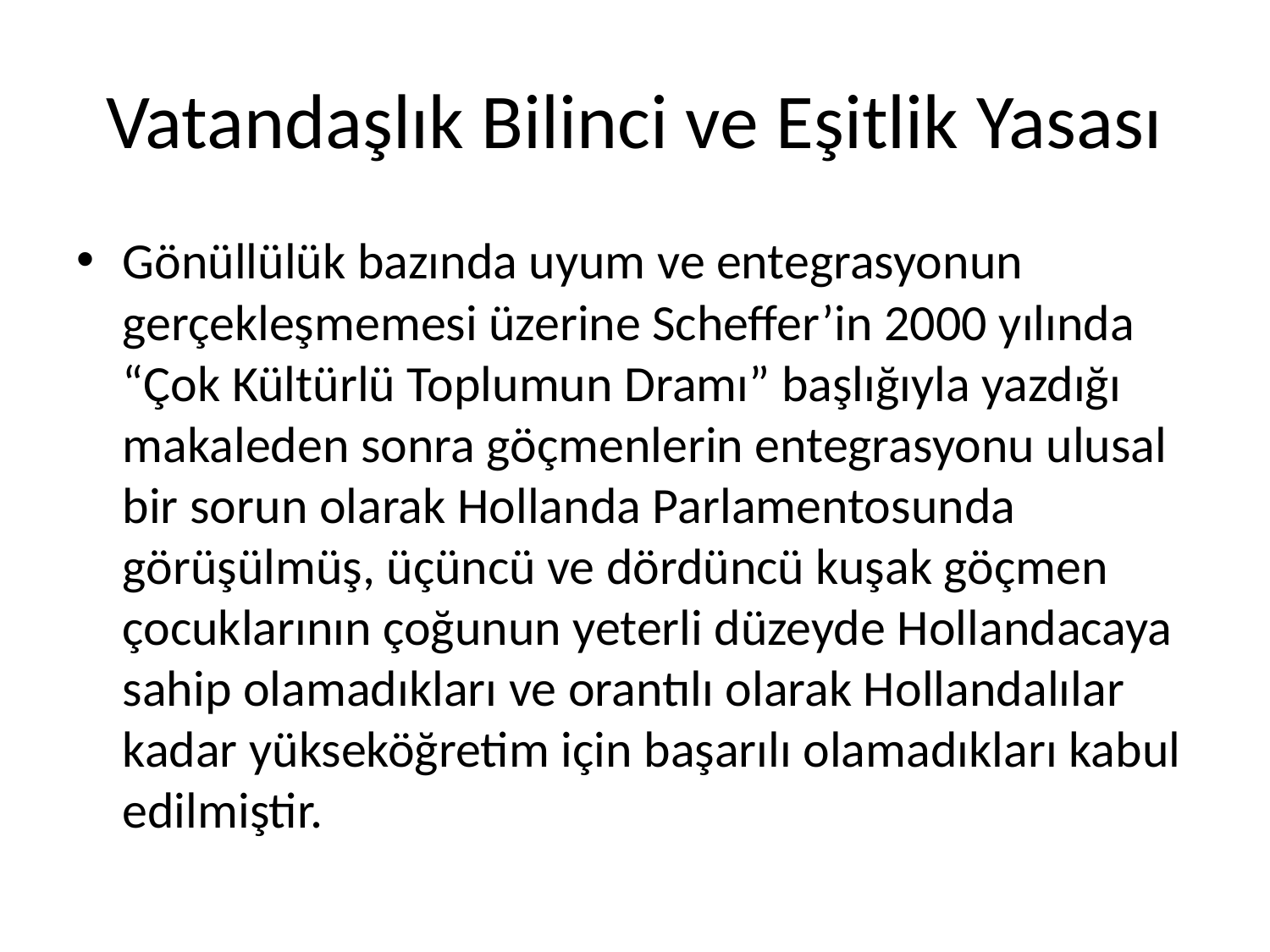

# Vatandaşlık Bilinci ve Eşitlik Yasası
Gönüllülük bazında uyum ve entegrasyonun gerçekleşmemesi üzerine Scheffer’in 2000 yılında “Çok Kültürlü Toplumun Dramı” başlığıyla yazdığı makaleden sonra göçmenlerin entegrasyonu ulusal bir sorun olarak Hollanda Parlamentosunda görüşülmüş, üçüncü ve dördüncü kuşak göçmen çocuklarının çoğunun yeterli düzeyde Hollandacaya sahip olamadıkları ve orantılı olarak Hollandalılar kadar yükseköğretim için başarılı olamadıkları kabul edilmiştir.